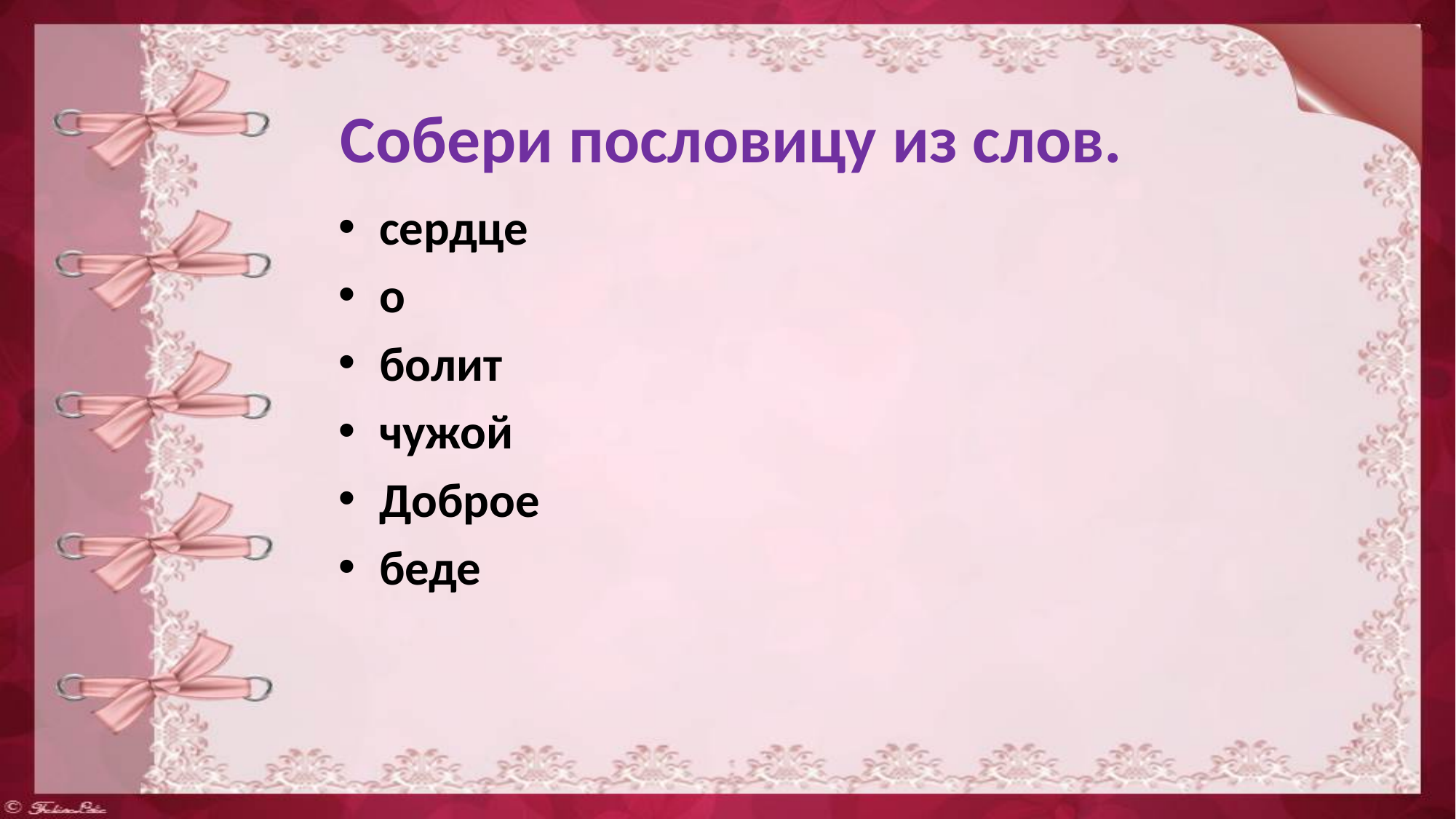

# Собери пословицу из слов.
сердце
о
болит
чужой
Доброе
беде